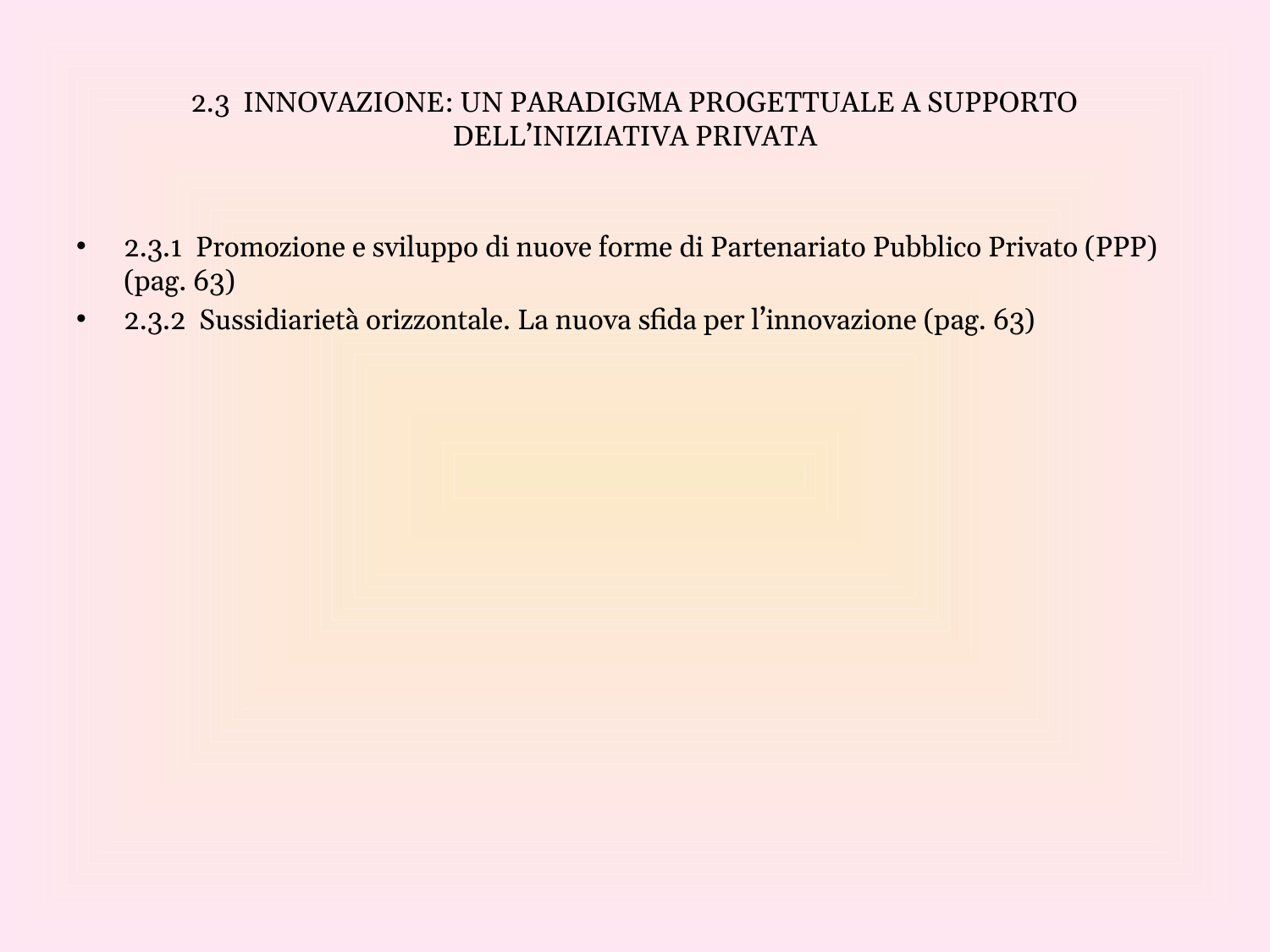

# 2.3  INNOVAZIONE: UN PARADIGMA PROGETTUALE A SUPPORTO DELL’INIZIATIVA PRIVATA
2.3.1  Promozione e sviluppo di nuove forme di Partenariato Pubblico Privato (PPP) (pag. 63)
2.3.2  Sussidiarietà orizzontale. La nuova sfida per l’innovazione (pag. 63)